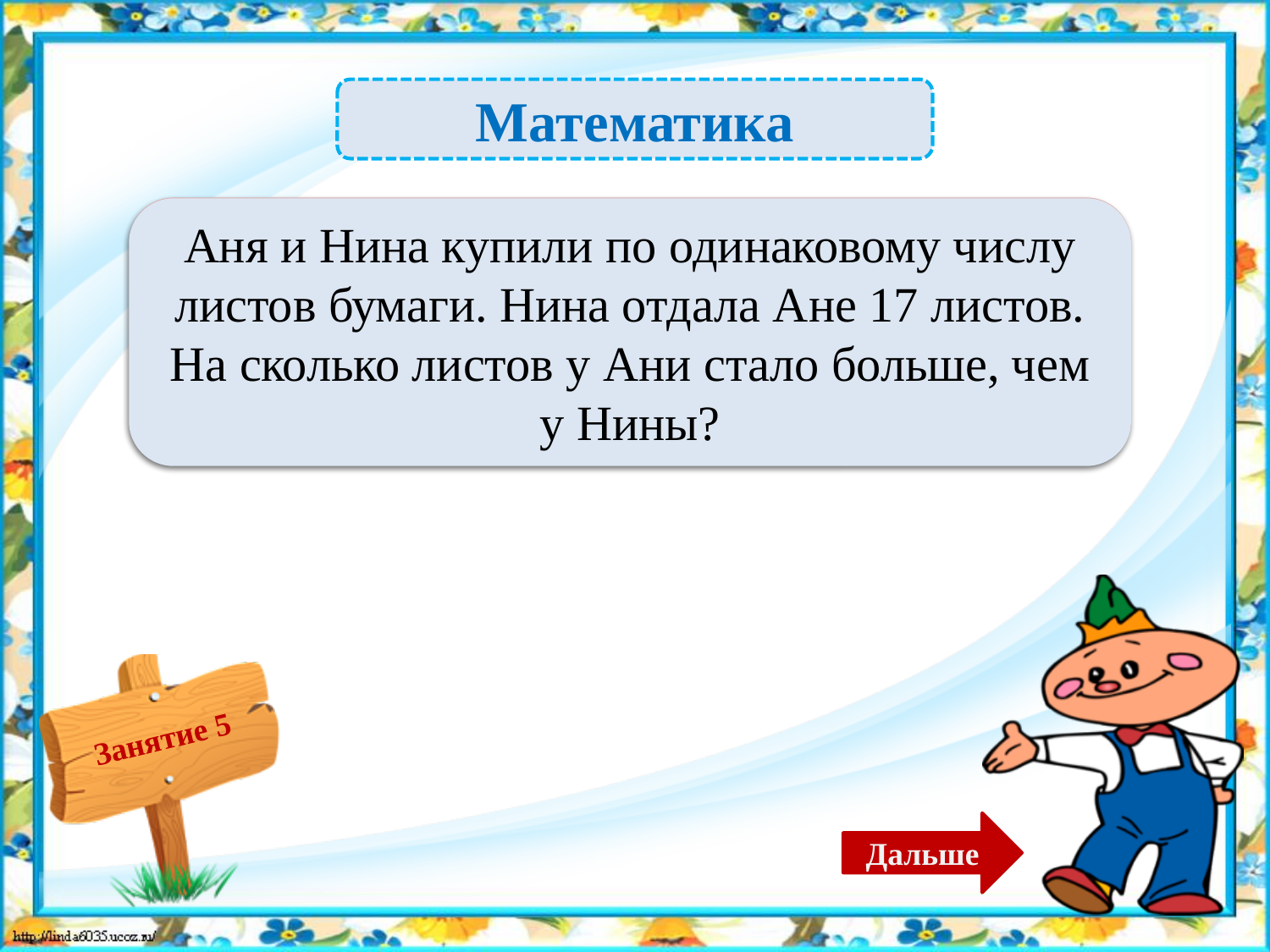

Математика
На 34 листа – 2б.
Аня и Нина купили по одинаковому числу листов бумаги. Нина отдала Ане 17 листов. На сколько листов у Ани стало больше, чем у Нины?

Дальше